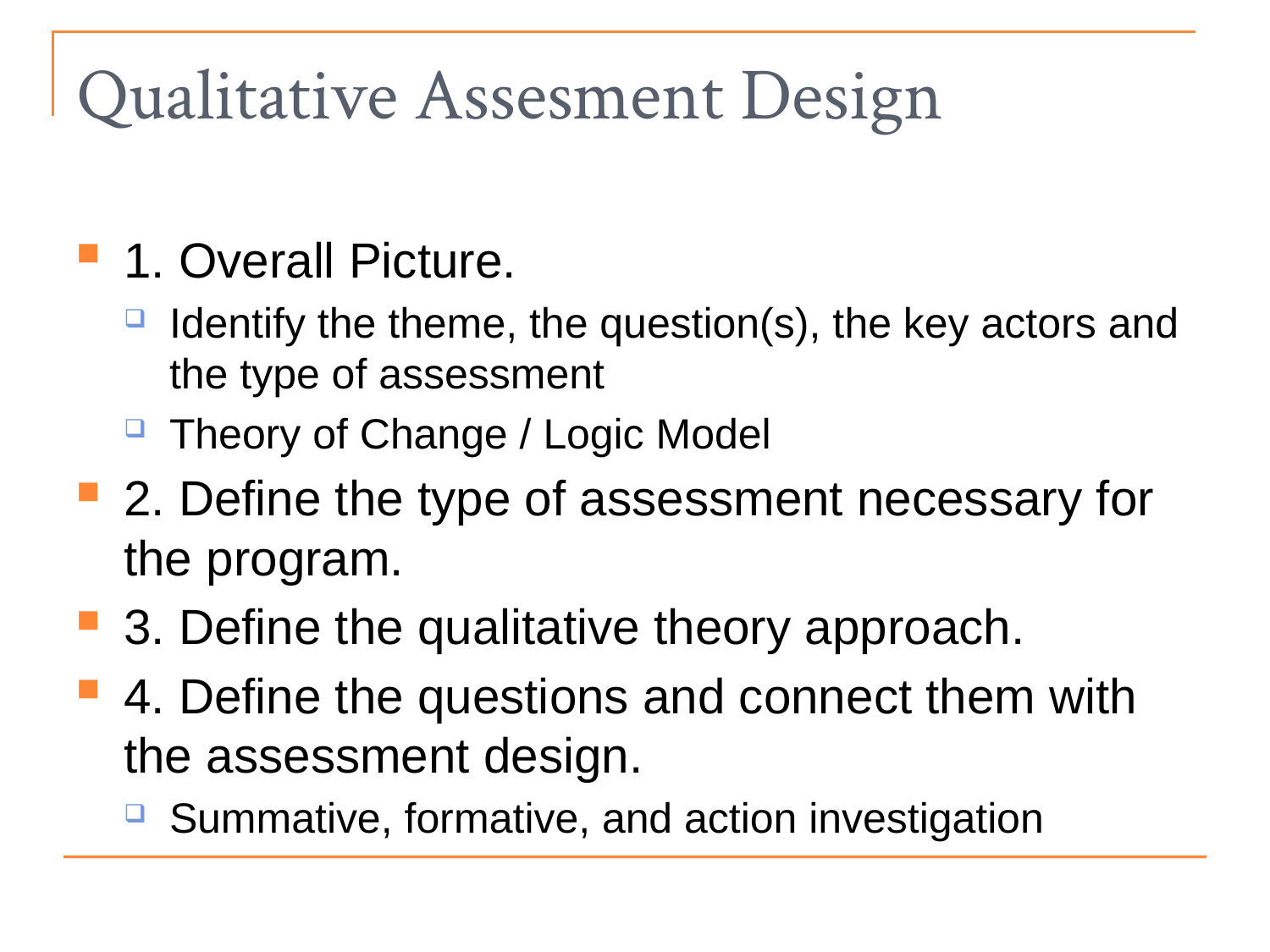

# Qualitative Assesment Design
1. Overall Picture.
Identify the theme, the question(s), the key actors and the type of assessment
Theory of Change / Logic Model
2. Define the type of assessment necessary for the program.
3. Define the qualitative theory approach.
4. Define the questions and connect them with the assessment design.
Summative, formative, and action investigation